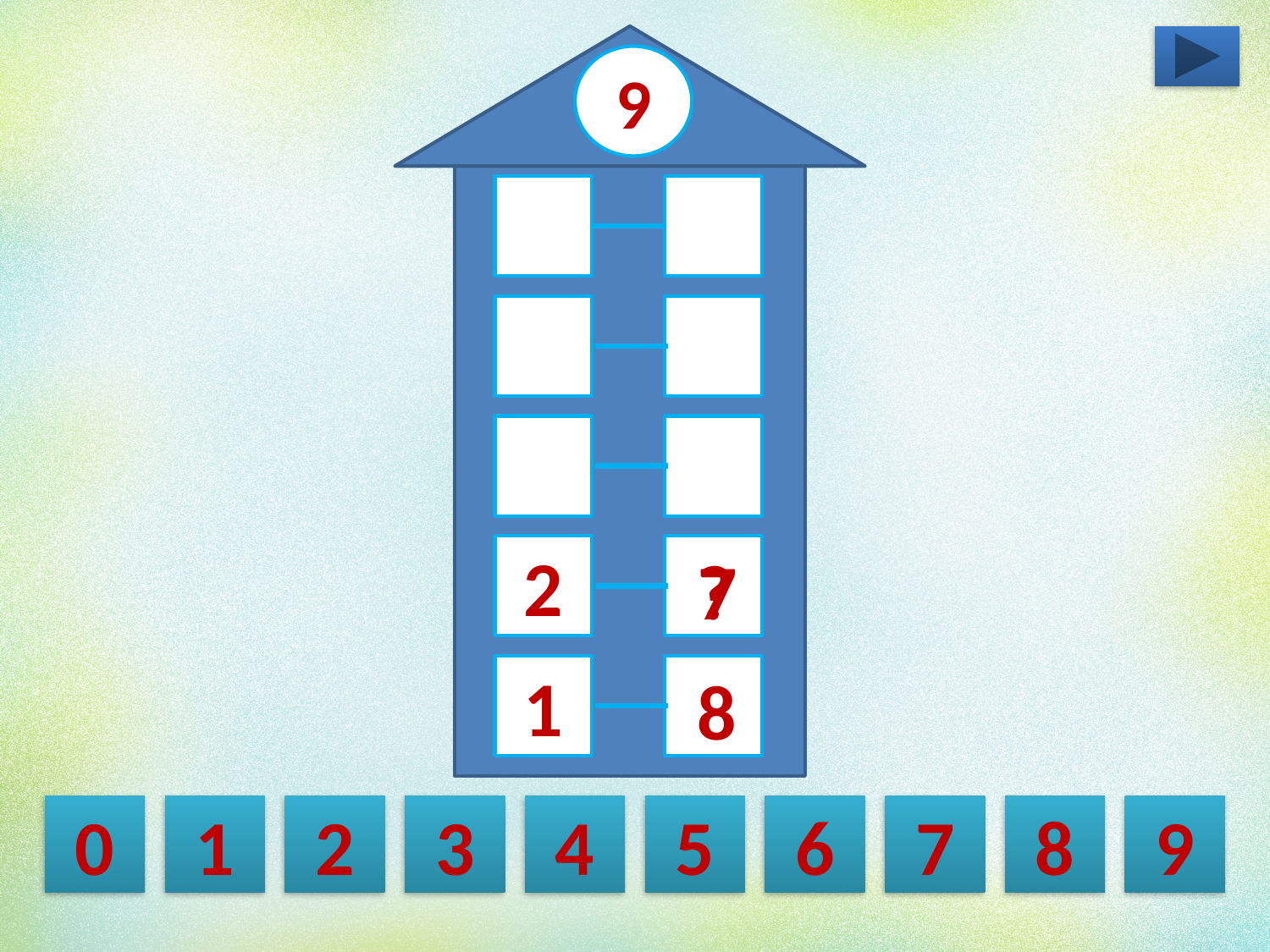

9

2

?
7
1

8
0
1
2
3
4
5
6
7
8
9